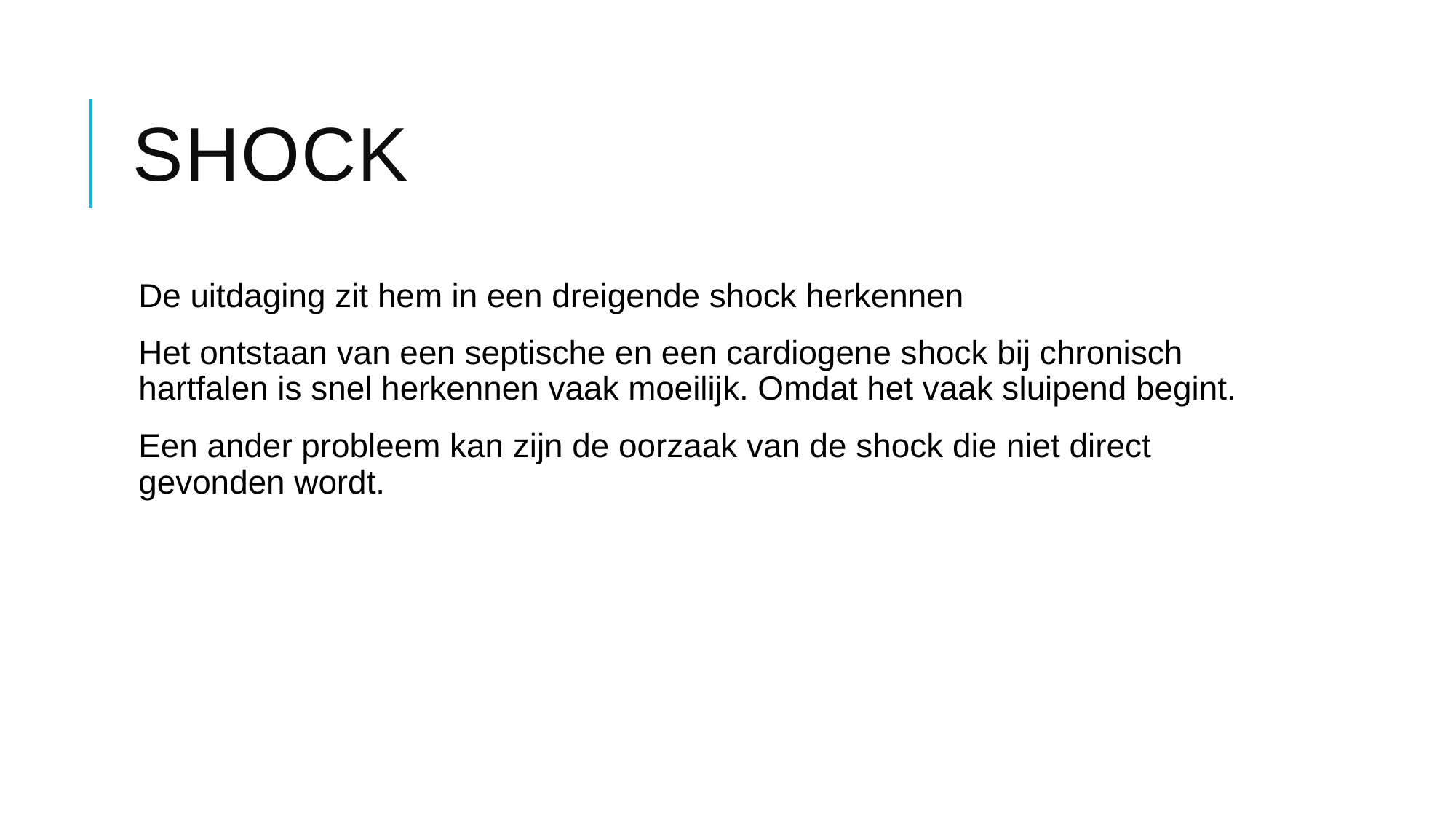

# shock
De uitdaging zit hem in een dreigende shock herkennen
Het ontstaan van een septische en een cardiogene shock bij chronisch hartfalen is snel herkennen vaak moeilijk. Omdat het vaak sluipend begint.
Een ander probleem kan zijn de oorzaak van de shock die niet direct gevonden wordt.